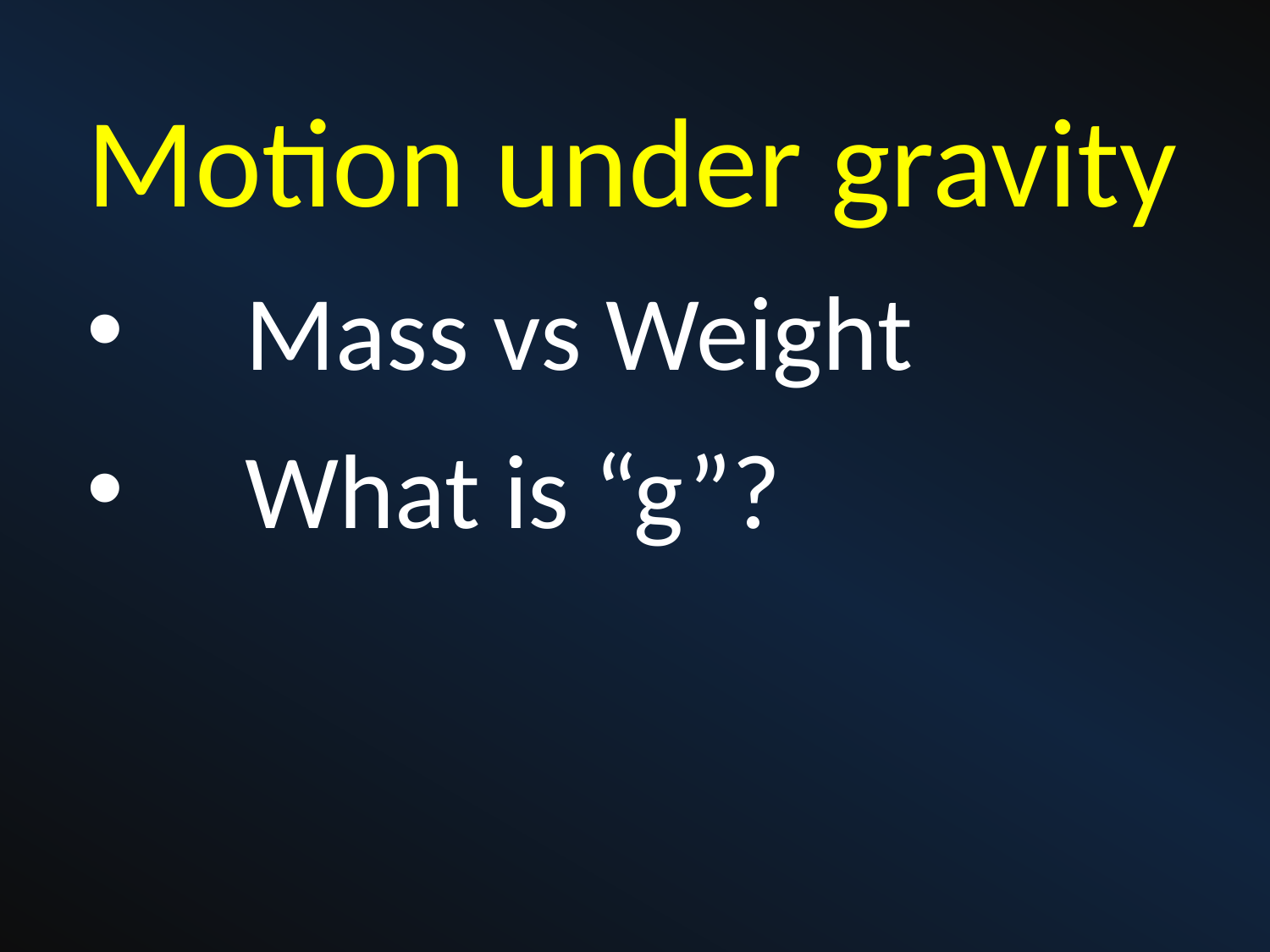

Motion under gravity
Mass vs Weight
What is “g”?